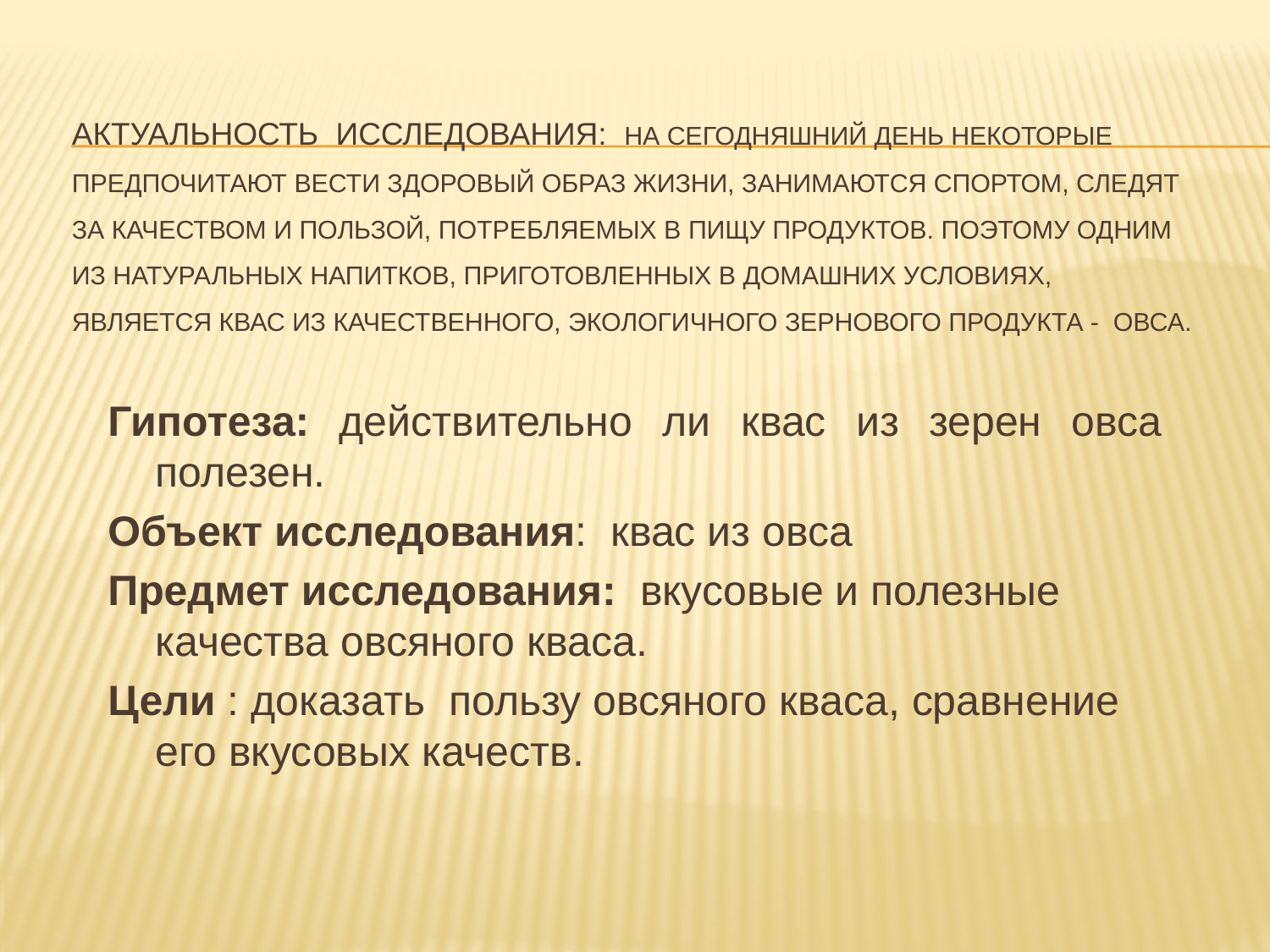

# Актуальность  исследования:  на сегодняшний день некоторые предпочитают вести здоровый образ жизни, занимаются спортом, следят за качеством и пользой, потребляемых в пищу продуктов. Поэтому одним из натуральных напитков, приготовленных в домашних условиях, является квас из качественного, экологичного зернового продукта -  овса.

Гипотеза: действительно ли квас из зерен овса полезен.
Объект исследования:  квас из овса
Предмет исследования:  вкусовые и полезные  качества овсяного кваса.
Цели : доказать  пользу овсяного кваса, сравнение  его вкусовых качеств.